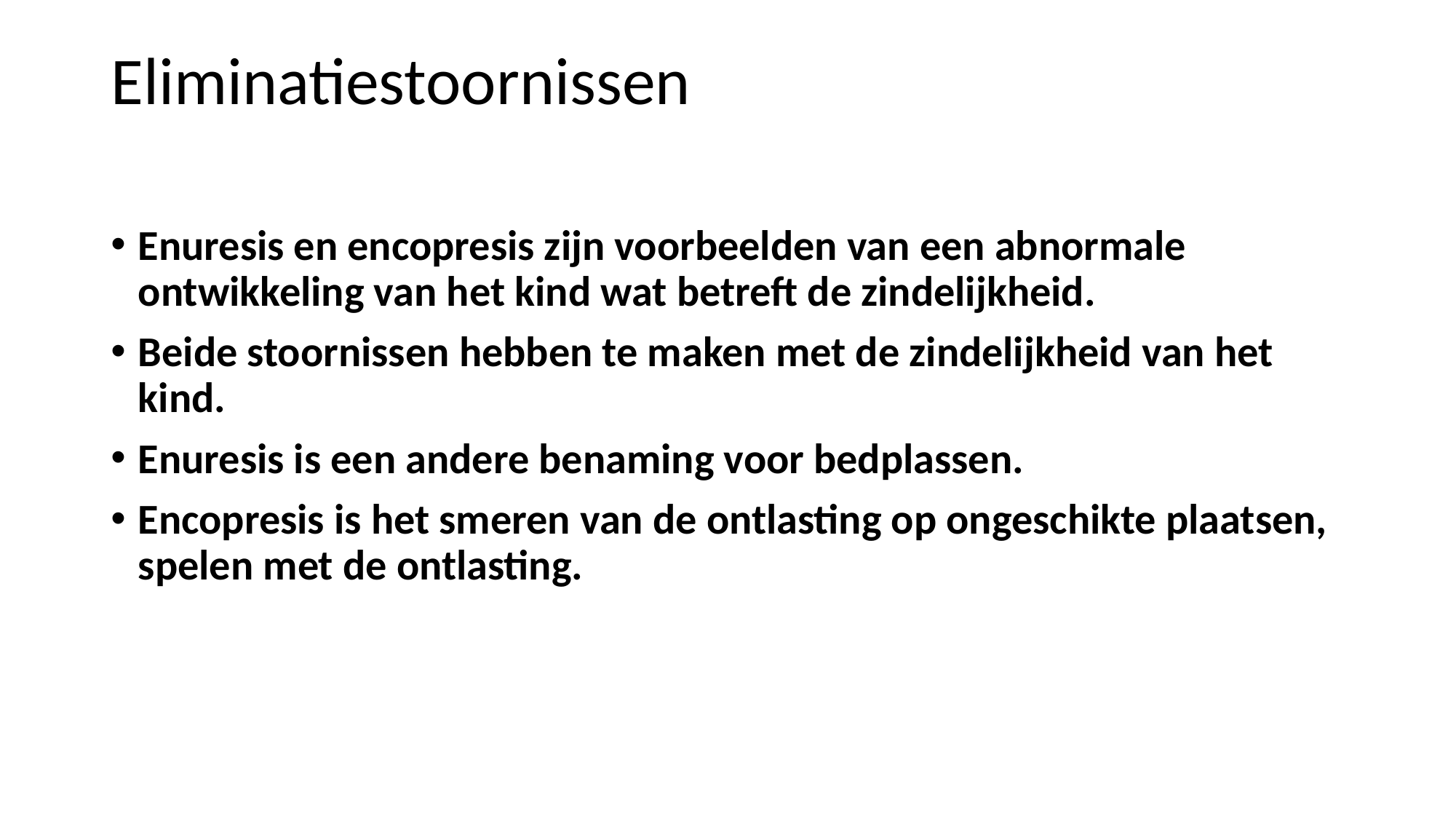

# Eliminatiestoornissen
Enuresis en encopresis zijn voorbeelden van een abnormale ontwikkeling van het kind wat betreft de zindelijkheid.
Beide stoornissen hebben te maken met de zindelijkheid van het kind.
Enuresis is een andere benaming voor bedplassen.
Encopresis is het smeren van de ontlasting op ongeschikte plaatsen, spelen met de ontlasting.